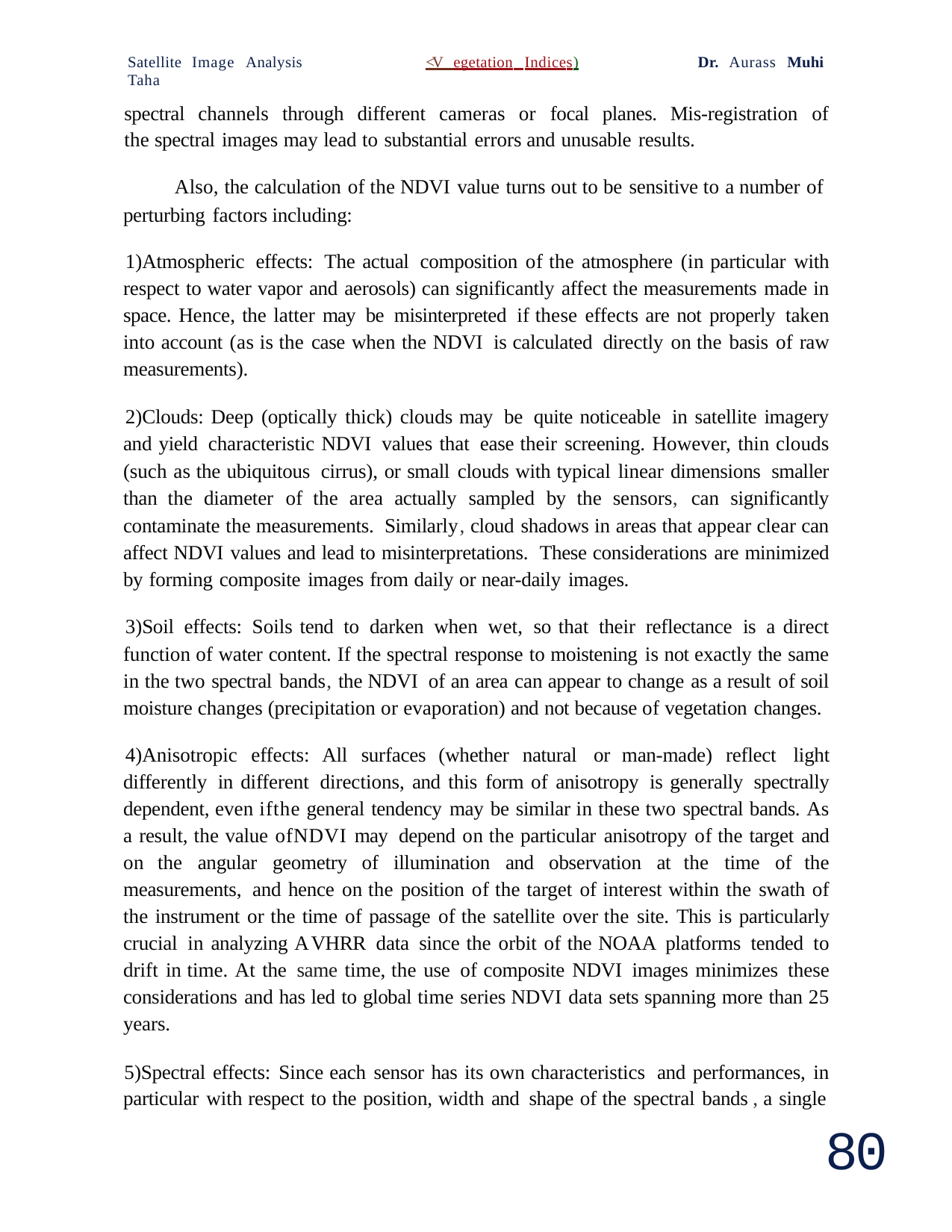

Satellite Image Analysis	<V egetation Indices)	Dr. Aurass Muhi Taha

spectral  channels  through  different  cameras  or  focal  planes.  Mis-registration  of the spectral images may lead to substantial errors and unusable results.

Also, the calculation of the NDVI value turns out to be sensitive to a number of perturbing factors including:

Atmospheric  effects:  The actual  composition of the atmosphere (in particular with respect to water vapor and aerosols) can significantly affect the measurements made in space. Hence, the latter may  be  misinterpreted  if these effects are not properly  taken into account (as is the case when the NDVI  is calculated  directly on the basis of raw measurements).

Clouds: Deep (optically thick) clouds may  be  quite noticeable  in satellite imagery and yield  characteristic NDVI  values that  ease their screening. However, thin clouds (such as the ubiquitous  cirrus), or small clouds with typical linear dimensions  smaller than  the  diameter  of  the  area  actually  sampled  by  the  sensors,  can  significantly contaminate the measurements.  Similarly, cloud shadows in areas that appear clear can affect NDVI values and lead to misinterpretations.  These considerations are minimized by forming composite images from daily or near-daily images.

Soil  effects:  Soils tend  to  darken  when  wet,  so that  their  reflectance  is  a direct function of water content. If the spectral response to moistening is not exactly the same in the two spectral bands, the NDVI  of an area can appear to change as a result of soil moisture changes (precipitation or evaporation) and not because of vegetation changes.

Anisotropic  effects:  All  surfaces  (whether  natural   or  man-made)  reflect   light differently  in different  directions, and this form of anisotropy  is generally  spectrally dependent, even ifthe general tendency may be similar in these two spectral bands. As a result, the value ofNDVI may  depend on the particular anisotropy of the target and on  the   angular   geometry   of   illumination   and   observation   at  the   time   of  the measurements,  and hence on the position of the target of interest within the swath of the instrument or the time of passage of the satellite over the site. This is particularly crucial  in analyzing AVHRR  data  since the orbit of the NOAA  platforms  tended  to drift in time. At the  same time, the use  of composite NDVI  images minimizes  these considerations and has led to global time series NDVI data sets spanning more than 25 years.

Spectral effects: Since each sensor has its own characteristics  and performances, in particular with respect to the position, width and  shape of the spectral bands , a single
80